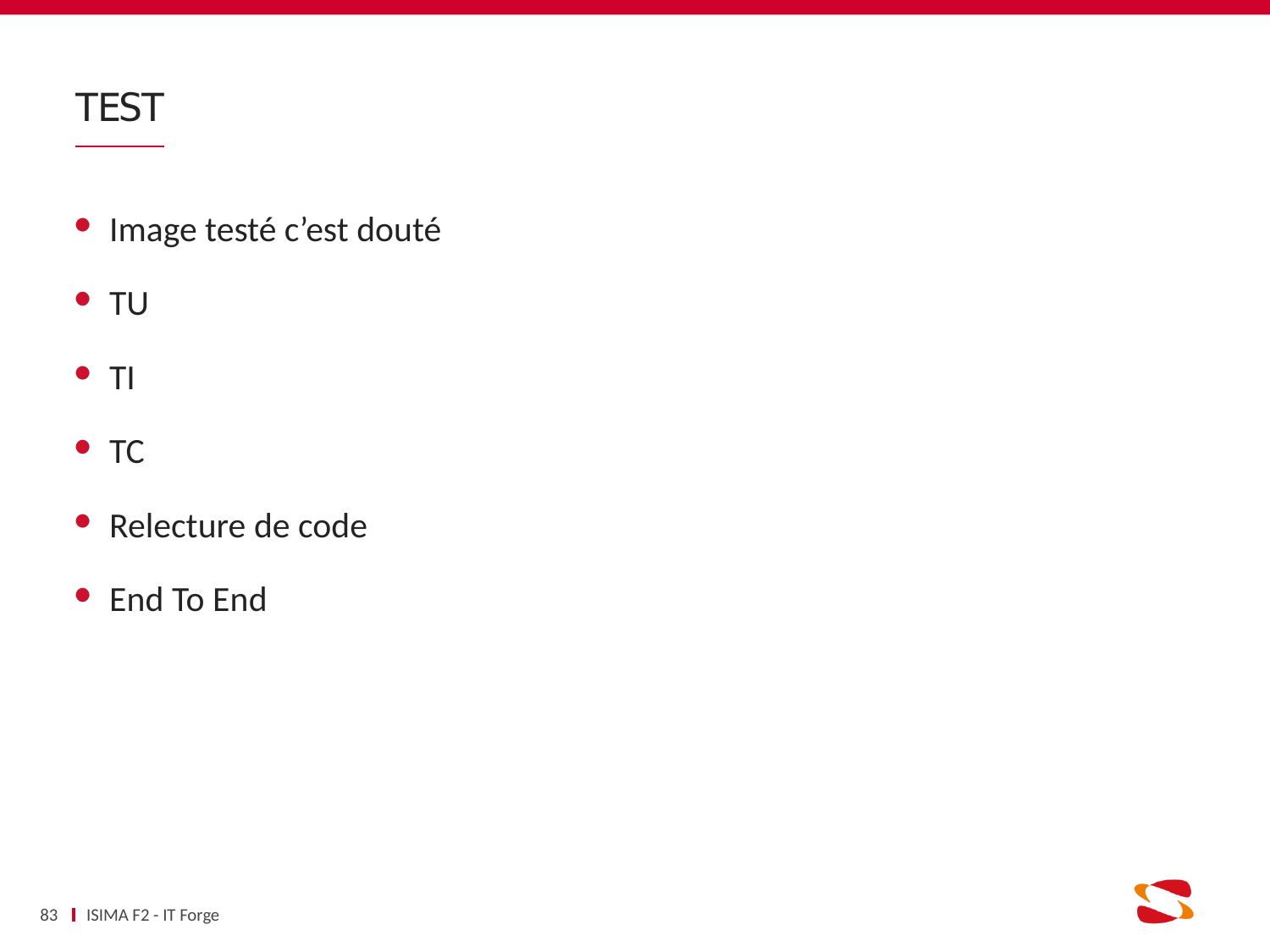

# Test

Image testé c’est douté
TU
TI
TC
Relecture de code
End To End

83
ISIMA F2 - IT Forge